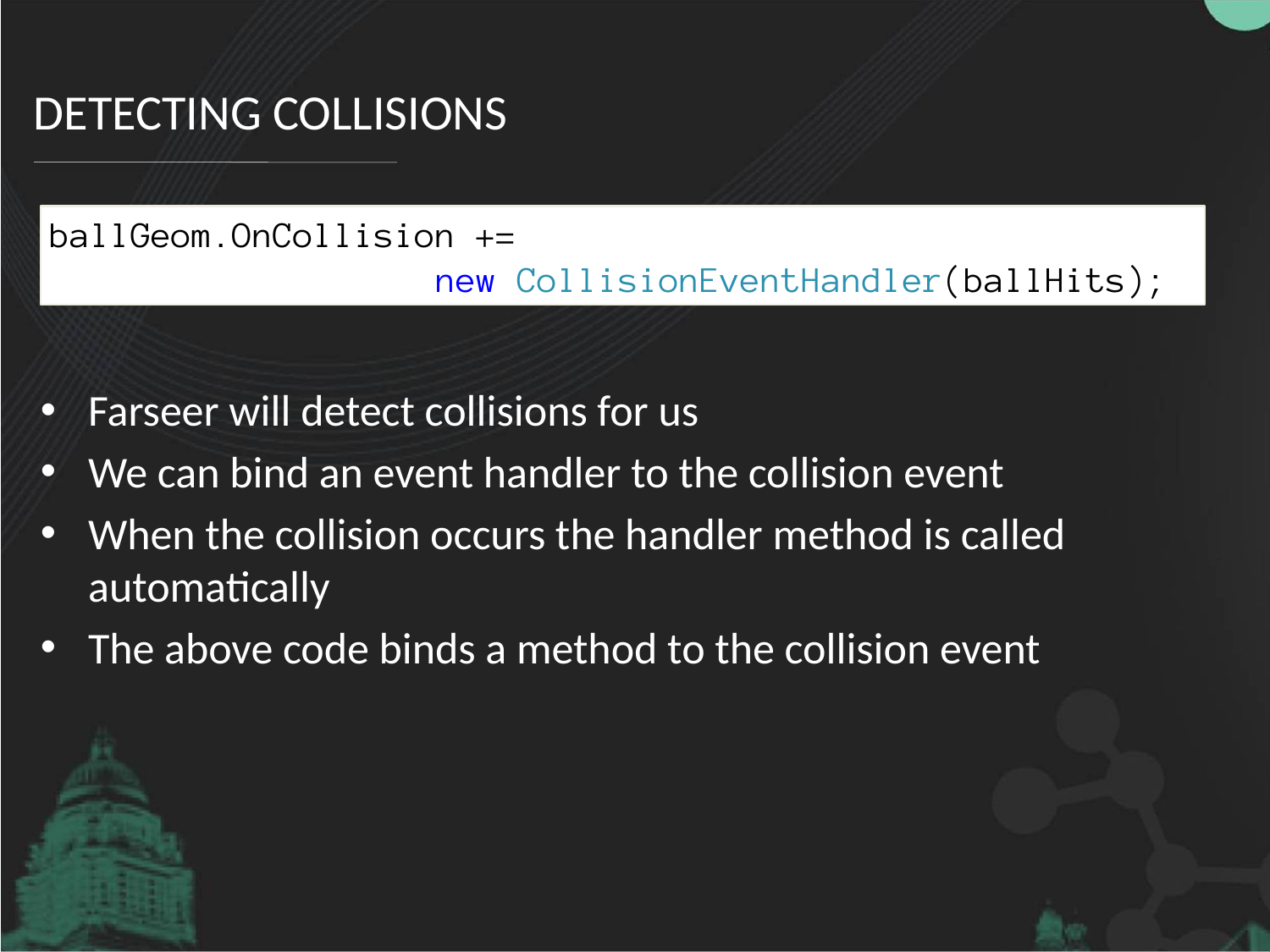

# Detecting Collisions
ballGeom.OnCollision +=
                   new CollisionEventHandler(ballHits);
Farseer will detect collisions for us
We can bind an event handler to the collision event
When the collision occurs the handler method is called automatically
The above code binds a method to the collision event